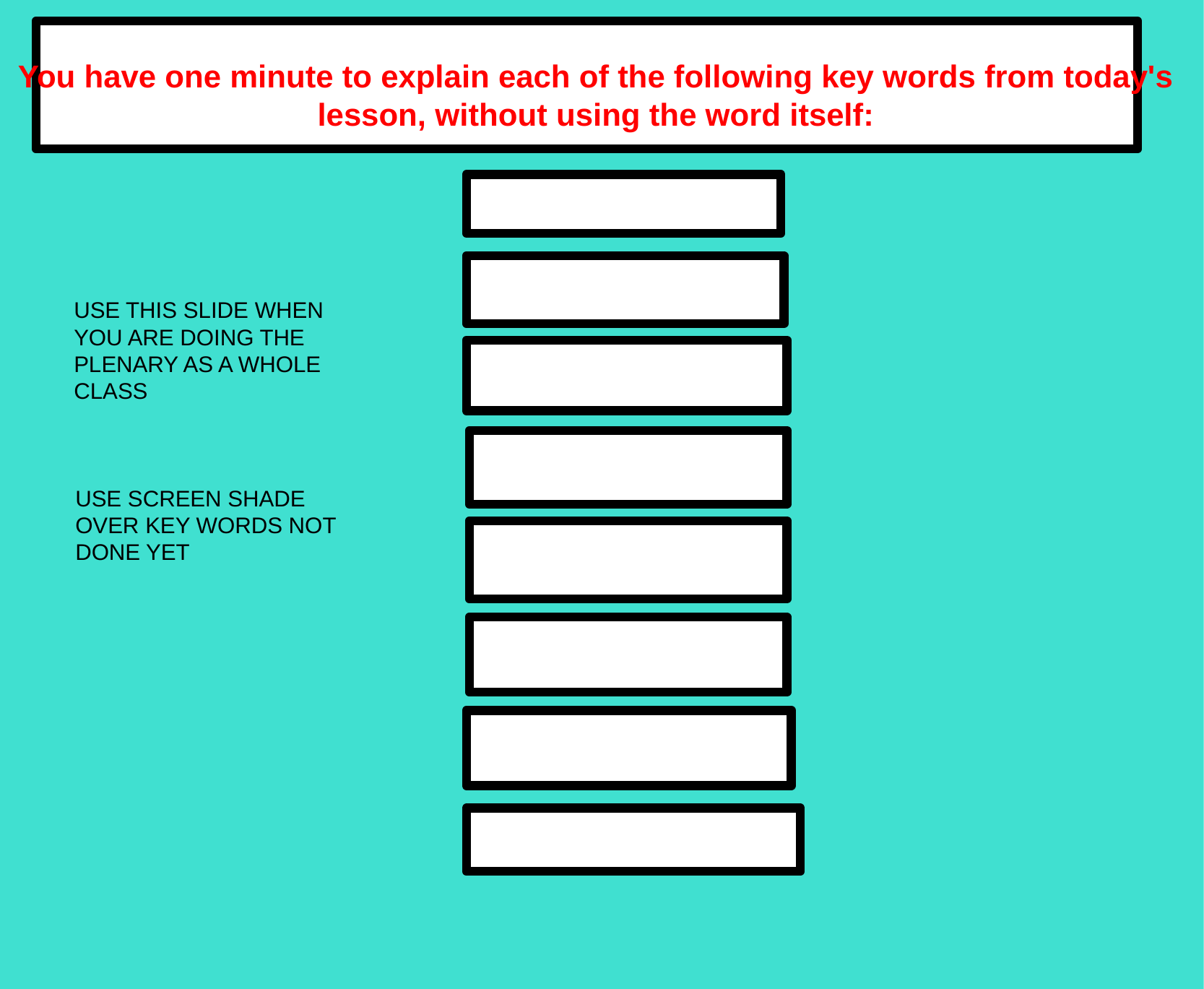

You have one minute to explain each of the following key words from today's lesson, without using the word itself:

USE THIS SLIDE WHEN YOU ARE DOING THE PLENARY AS A WHOLE CLASS

USE SCREEN SHADE OVER KEY WORDS NOT DONE YET